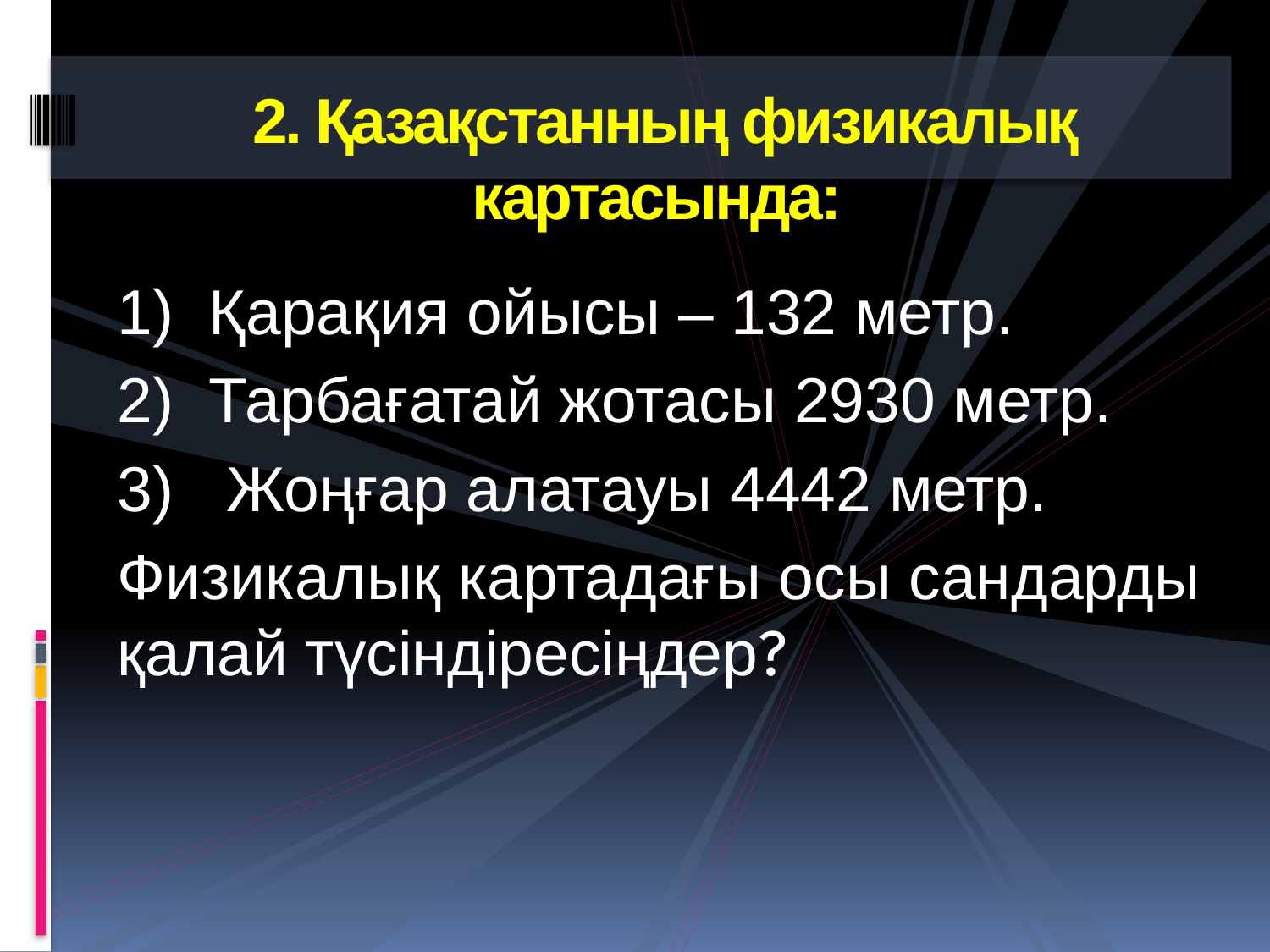

# 2. Қазақстанның физикалық картасында:
1)  Қарақия ойысы – 132 метр.
2)  Тарбағатай жотасы 2930 метр.
3)   Жоңғар алатауы 4442 метр.
Физикалық картадағы осы сандарды қалай түсіндіресіңдер?